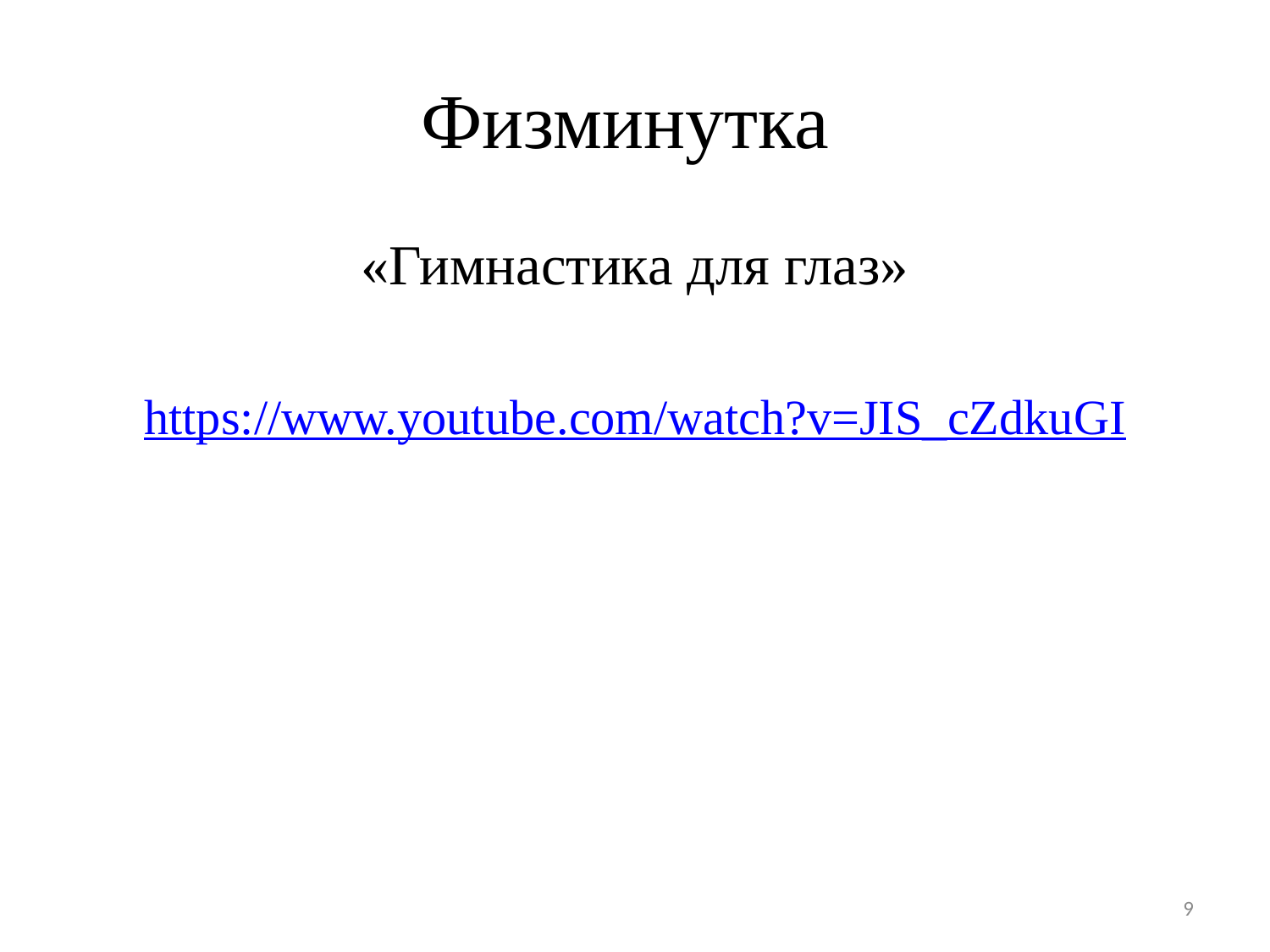

# Физминутка
«Гимнастика для глаз»

https://www.youtube.com/watch?v=JIS_cZdkuGI
9